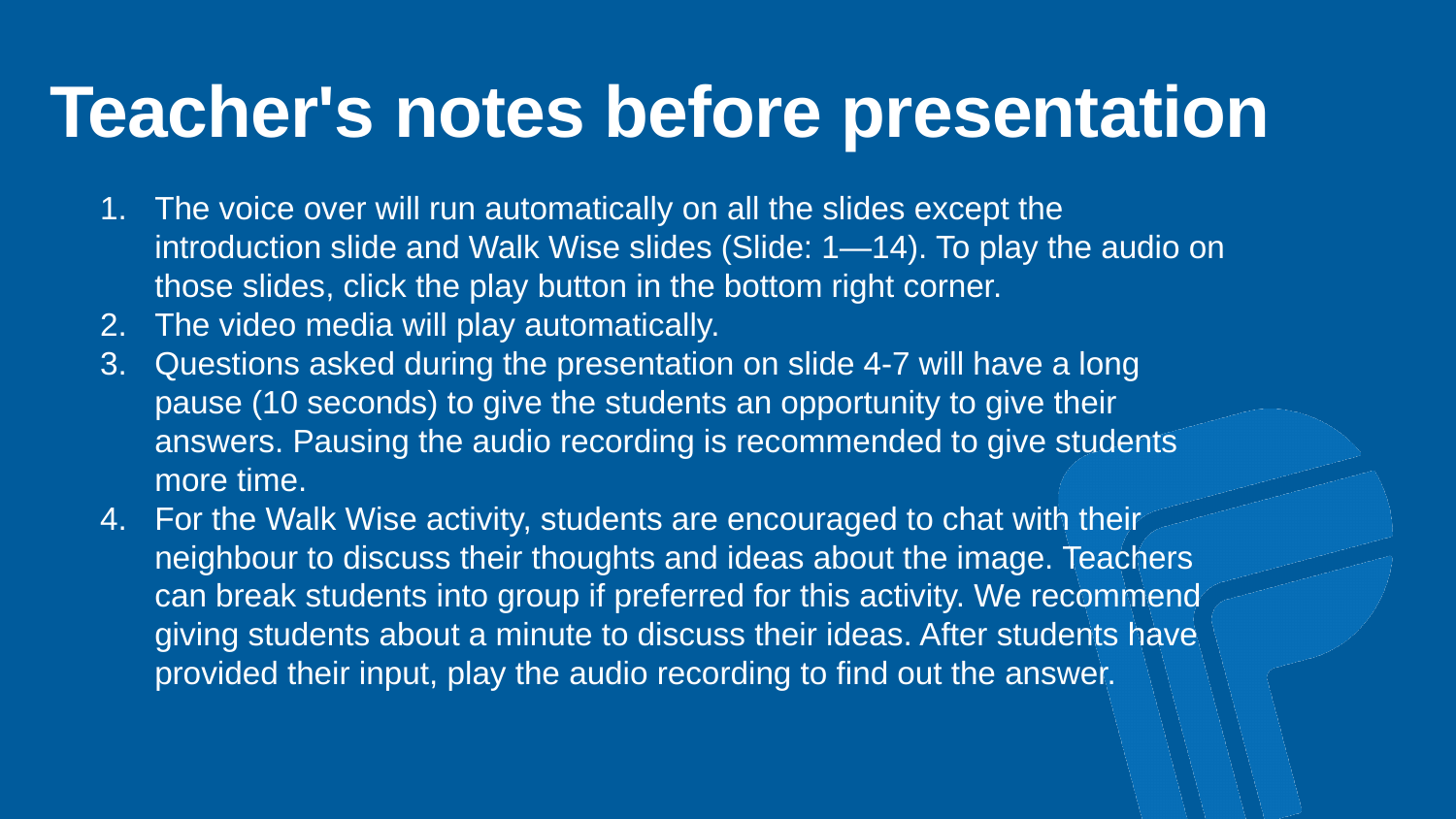

# Teacher's notes before presentation
The voice over will run automatically on all the slides except the introduction slide and Walk Wise slides (Slide: 1—14). To play the audio on those slides, click the play button in the bottom right corner.
The video media will play automatically.
Questions asked during the presentation on slide 4-7 will have a long pause (10 seconds) to give the students an opportunity to give their answers. Pausing the audio recording is recommended to give students more time.
For the Walk Wise activity, students are encouraged to chat with their neighbour to discuss their thoughts and ideas about the image. Teachers can break students into group if preferred for this activity. We recommend giving students about a minute to discuss their ideas. After students have provided their input, play the audio recording to find out the answer.